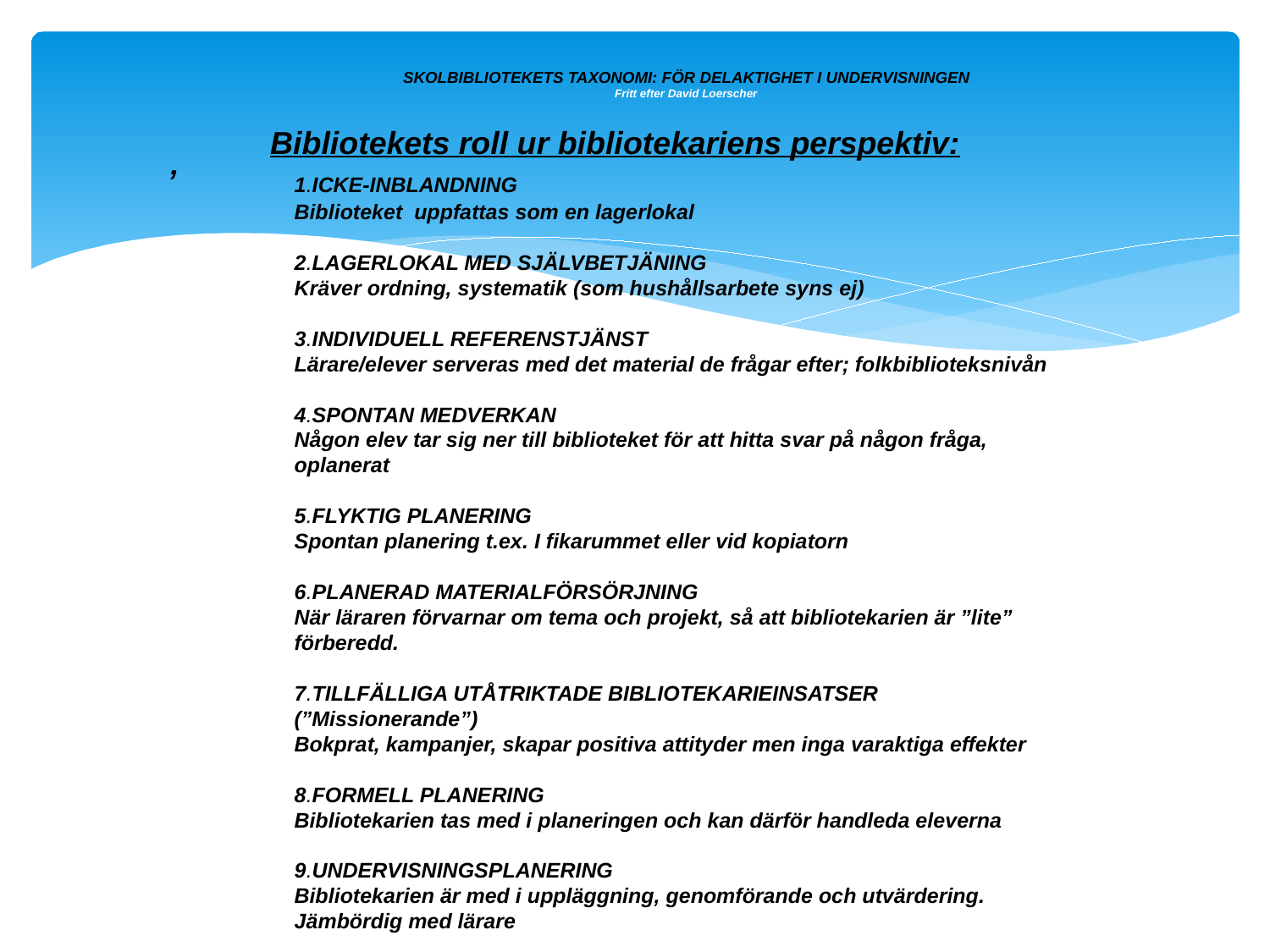

# SKOLBIBLIOTEKETS TAXONOMI: FÖR DELAKTIGHET I UNDERVISNINGEN Fritt efter David Loerscher
Bibliotekets roll ur bibliotekariens perspektiv:
’	1.ICKE-INBLANDNING
	Biblioteket  uppfattas som en lagerlokal

	2.LAGERLOKAL MED SJÄLVBETJÄNING
Kräver ordning, systematik (som hushållsarbete syns ej)

3.INDIVIDUELL REFERENSTJÄNST
Lärare/elever serveras med det material de frågar efter; folkbiblioteksnivån

4.SPONTAN MEDVERKAN
Någon elev tar sig ner till biblioteket för att hitta svar på någon fråga, oplanerat

5.FLYKTIG PLANERING
Spontan planering t.ex. I fikarummet eller vid kopiatorn

6.PLANERAD MATERIALFÖRSÖRJNING
När läraren förvarnar om tema och projekt, så att bibliotekarien är ”lite” förberedd.

7.TILLFÄLLIGA UTÅTRIKTADE BIBLIOTEKARIEINSATSER (”Missionerande”)
Bokprat, kampanjer, skapar positiva attityder men inga varaktiga effekter

8.FORMELL PLANERING
Bibliotekarien tas med i planeringen och kan därför handleda eleverna

9.UNDERVISNINGSPLANERING
Bibliotekarien är med i uppläggning, genomförande och utvärdering. Jämbördig med lärare

10.PEDAGOGISKT UTVECKLINGSARBETE
Bibliotekarien deltar i själva planeringsarbetet av undervisningen på skolan